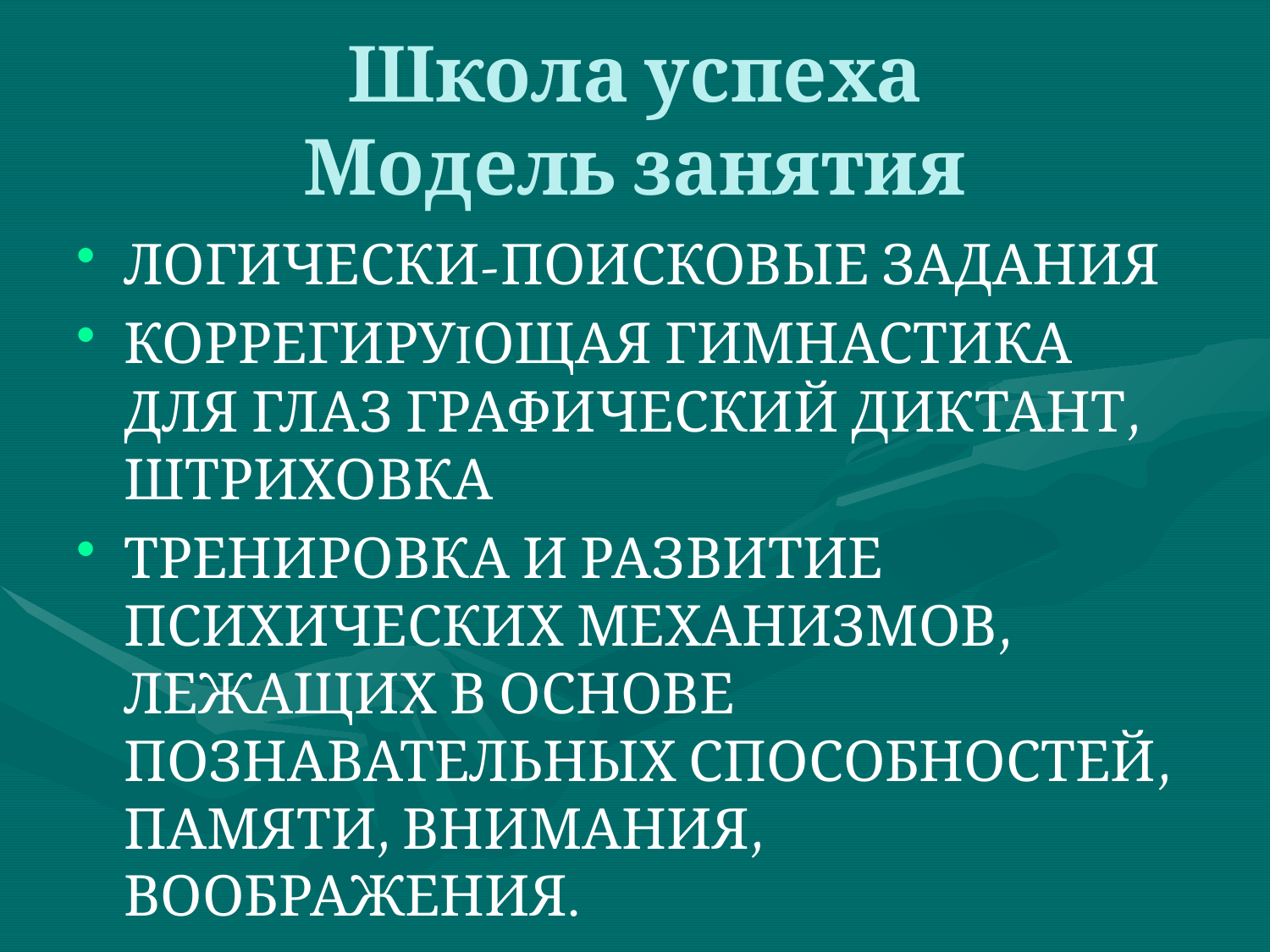

# Школа успеха Модель занятия
ЛОГИЧЕСКИ-ПОИСКОВЫЕ ЗАДАНИЯ
КОРРЕГИРУIОЩАЯ ГИМНАСТИКА ДЛЯ ГЛАЗ ГРАФИЧЕСКИЙ ДИКТАНТ, ШТРИХОВКА
ТРЕНИРОВКА И РАЗВИТИЕ ПСИХИЧЕСКИХ МЕХАНИЗМОВ, ЛЕЖАЩИХ В ОСНОВЕ ПОЗНАВАТЕЛЬНЫХ СПОСОБНОСТЕЙ, ПАМЯТИ, ВНИМАНИЯ, ВООБРАЖЕНИЯ.